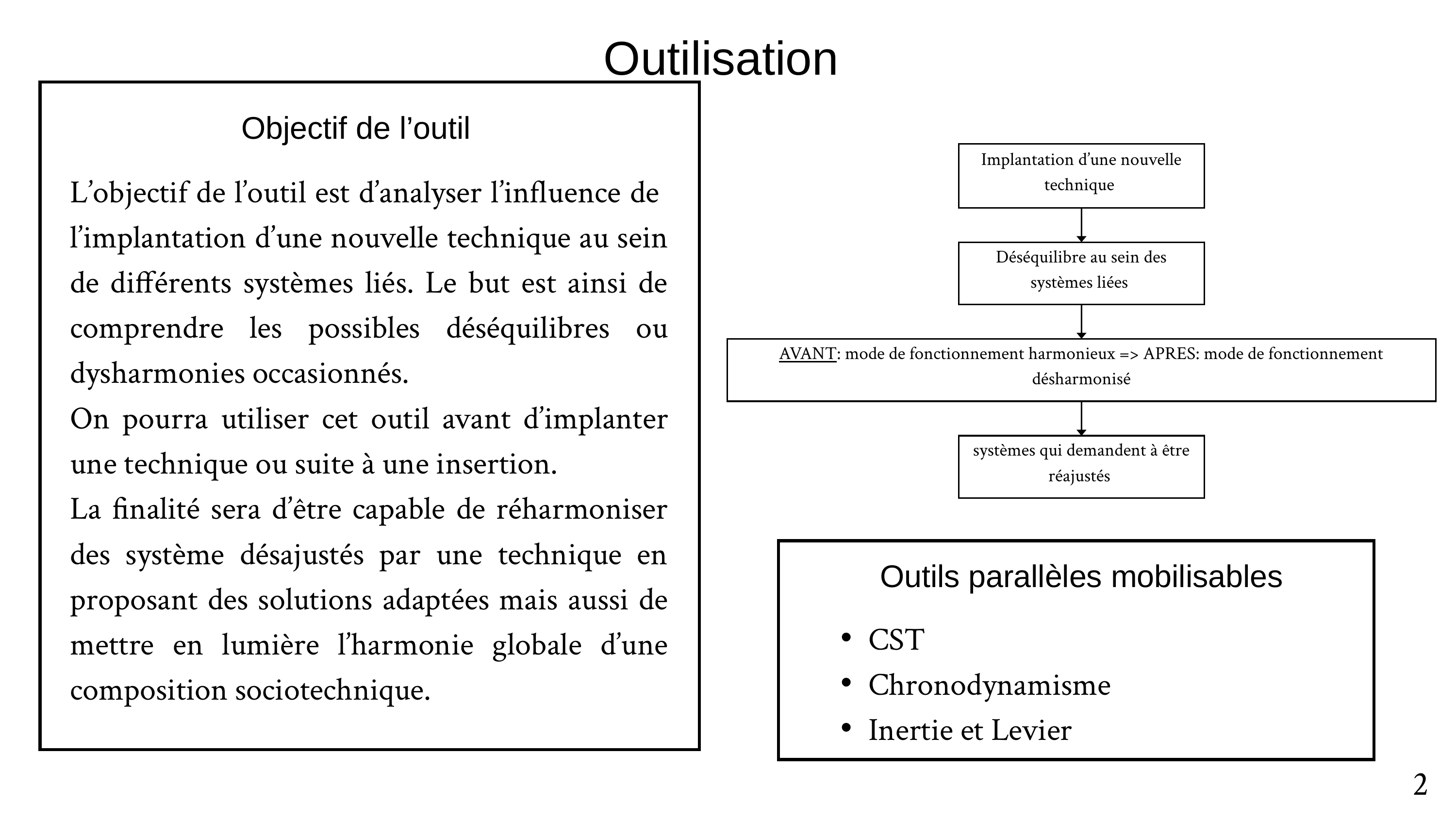

Outilisation

Objectif de l’outil

Implantation d’une nouvelle technique
L’objectif de l’outil est d’analyser l’influence de  l’implantation d’une nouvelle technique au sein de différents systèmes liés. Le but est ainsi de comprendre les possibles déséquilibres ou dysharmonies occasionnés.
On pourra utiliser cet outil avant d’implanter une technique ou suite à une insertion.
La finalité sera d’être capable de réharmoniser des système désajustés par une technique en proposant des solutions adaptées mais aussi de mettre en lumière l’harmonie globale d’une composition sociotechnique.

Déséquilibre au sein des systèmes liées

AVANT: mode de fonctionnement harmonieux => APRES: mode de fonctionnement désharmonisé

systèmes qui demandent à être réajustés

Outils parallèles mobilisables
CST
Chronodynamisme
Inertie et Levier
2